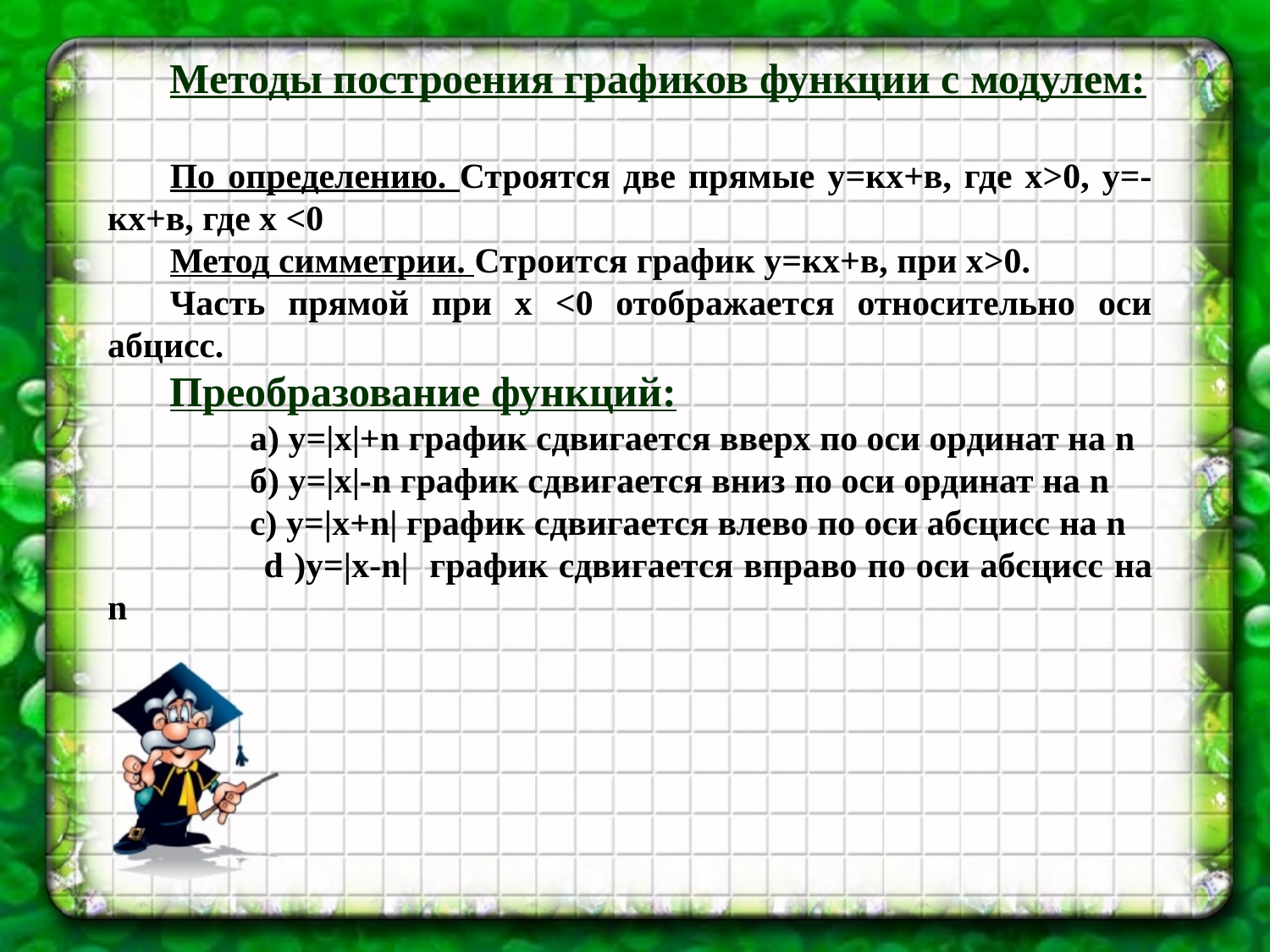

Методы построения графиков функции с модулем:

По определению. Строятся две прямые у=кх+в, где х>0, у=-кх+в, где х <0
Метод симметрии. Строится график у=кх+в, при х>0.
Часть прямой при х <0 отображается относительно оси абцисс.
Преобразование функций:
         а) у=|x|+n график сдвигается вверх по оси ординат на n
         б) у=|x|-n график сдвигается вниз по оси ординат на n
         с) у=|x+n| график сдвигается влево по оси абсцисс на n
         d )у=|x-n|  график сдвигается вправо по оси абсцисс на n